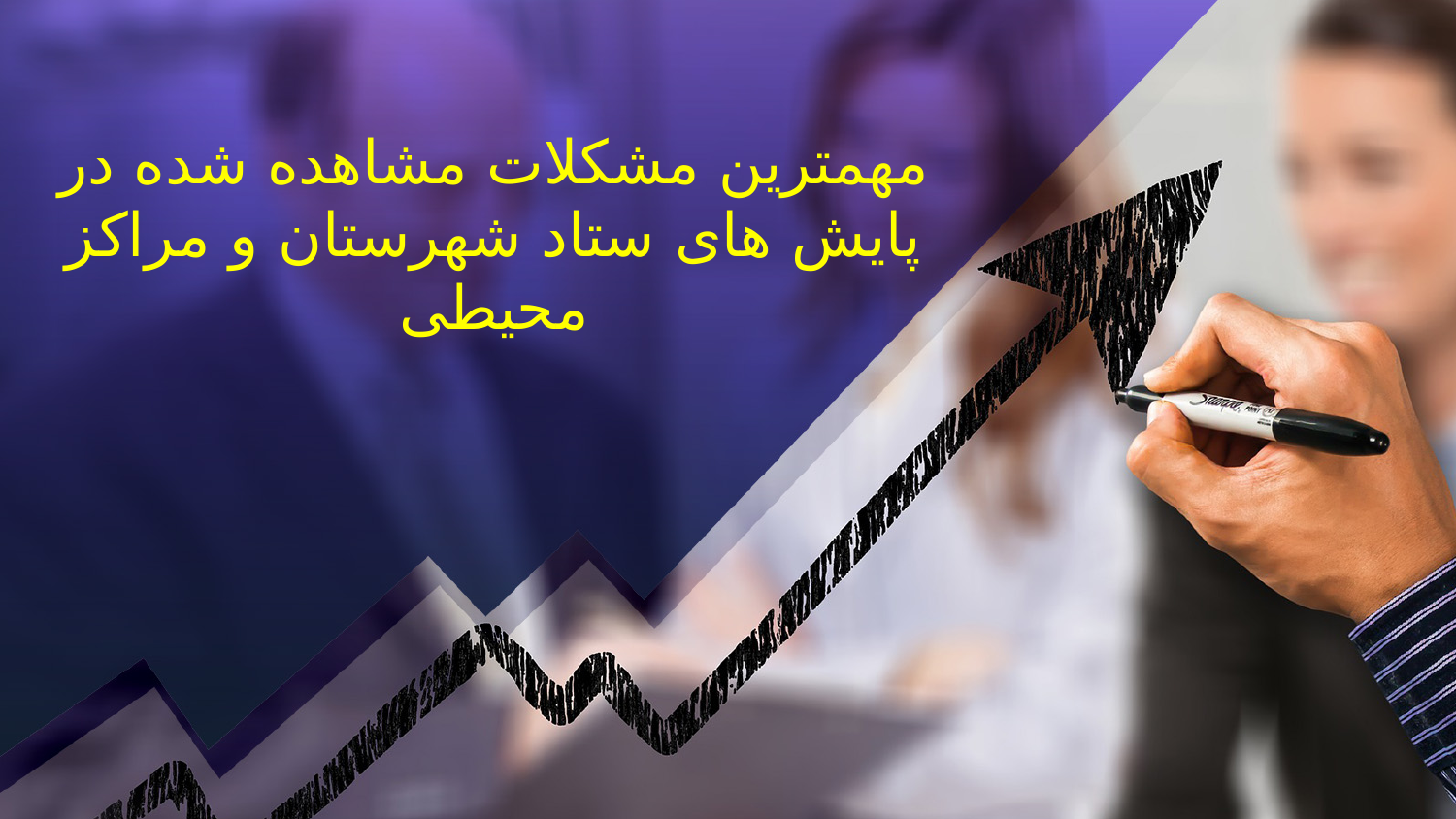

مهمترین مشکلات مشاهده شده در پایش های ستاد شهرستان و مراکز محیطی